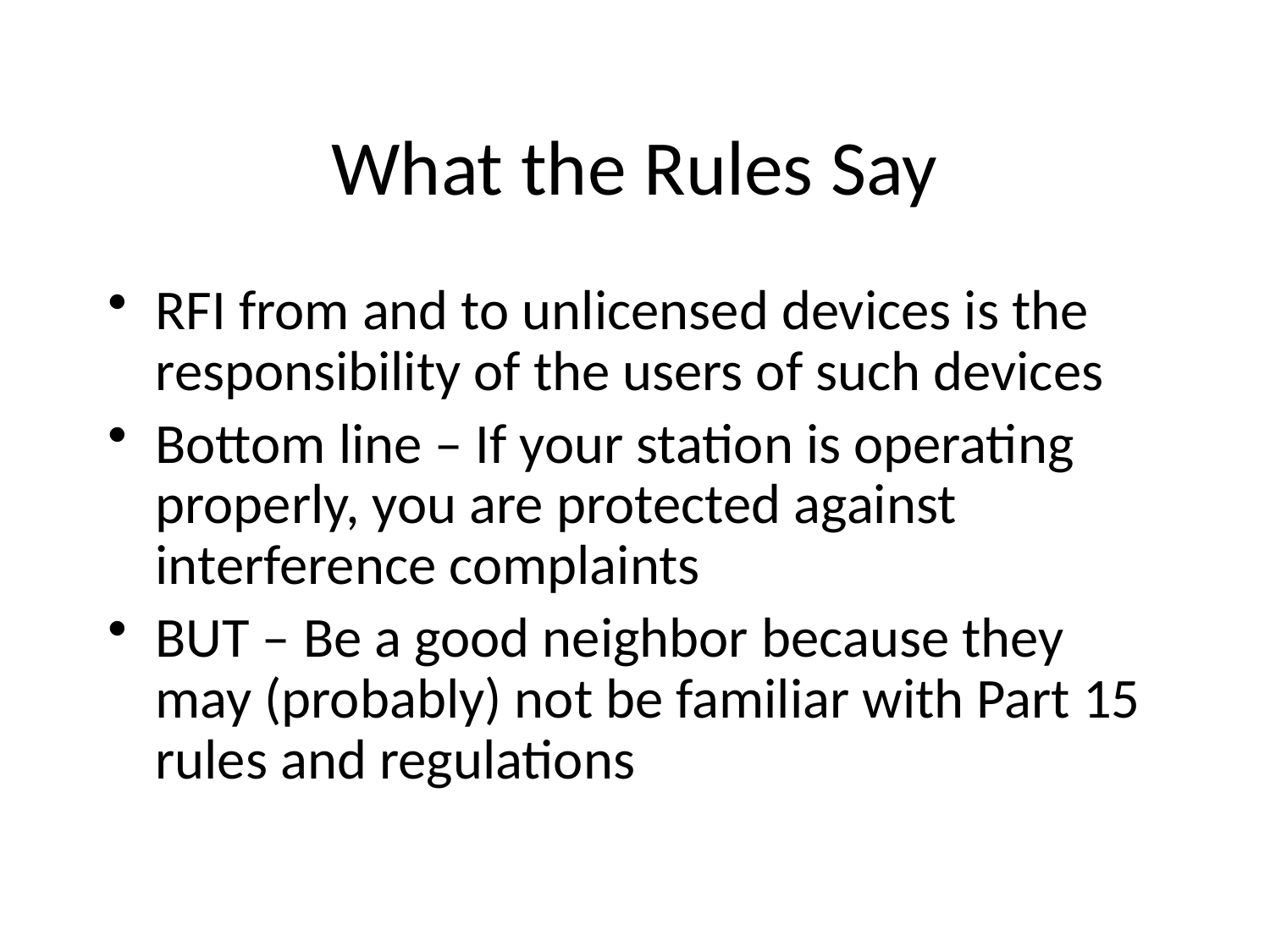

What the Rules Say
RFI from and to unlicensed devices is the responsibility of the users of such devices
Bottom line – If your station is operating properly, you are protected against interference complaints
BUT – Be a good neighbor because they may (probably) not be familiar with Part 15 rules and regulations